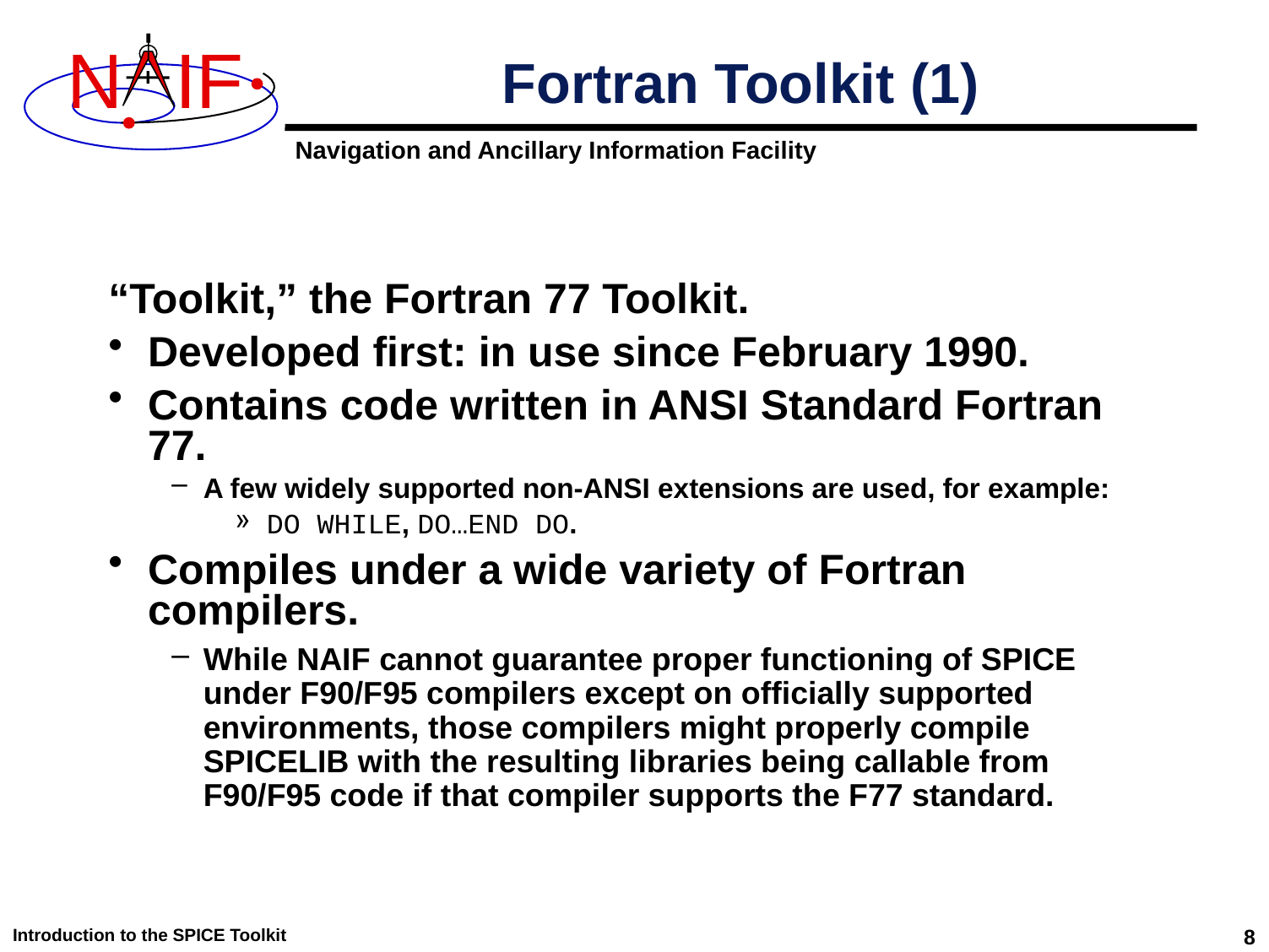

# Fortran Toolkit (1)
“Toolkit,” the Fortran 77 Toolkit.
Developed first: in use since February 1990.
Contains code written in ANSI Standard Fortran 77.
A few widely supported non-ANSI extensions are used, for example:
DO WHILE, DO…END DO.
Compiles under a wide variety of Fortran compilers.
While NAIF cannot guarantee proper functioning of SPICE under F90/F95 compilers except on officially supported environments, those compilers might properly compile SPICELIB with the resulting libraries being callable from F90/F95 code if that compiler supports the F77 standard.
Introduction to the SPICE Toolkit
8